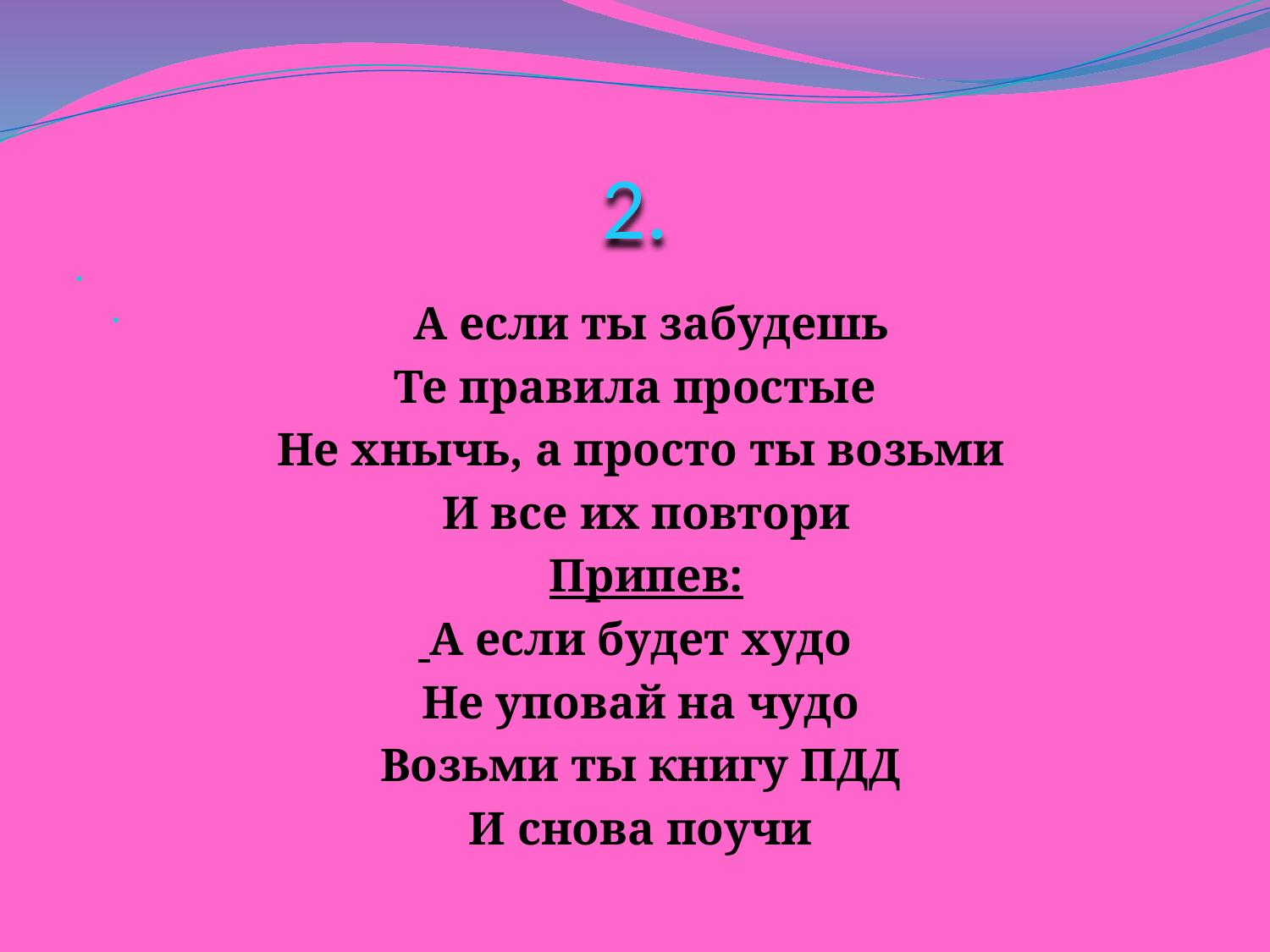

# 2.

 А если ты забудешь
Те правила простые
 Не хнычь, а просто ты возьми
  И все их повтори
  Припев:
 А если будет худо
 Не уповай на чудо
 Возьми ты книгу ПДД
 И снова поучи